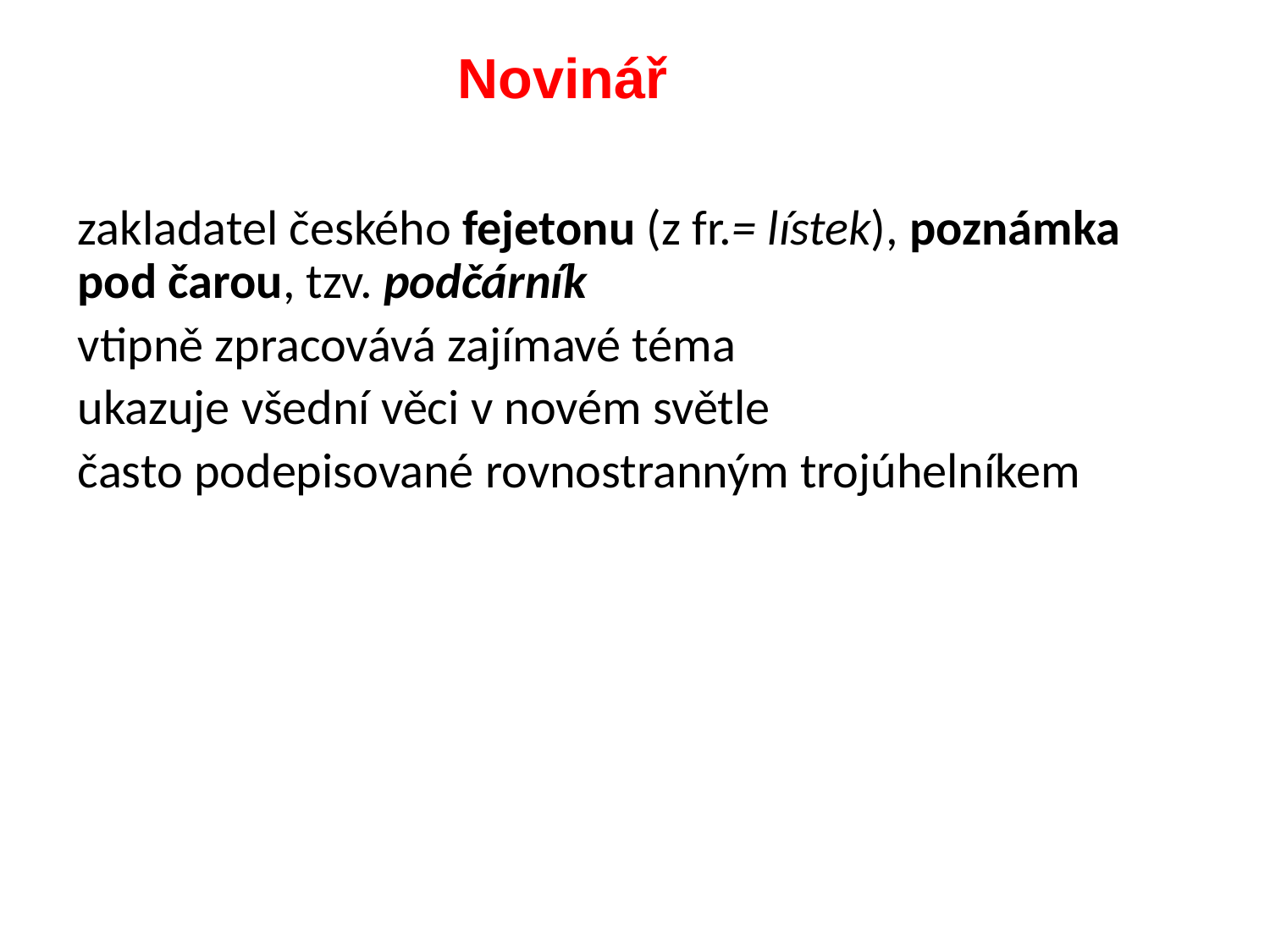

Novinář
zakladatel českého fejetonu (z fr.= lístek), poznámka pod čarou, tzv. podčárník
vtipně zpracovává zajímavé téma
ukazuje všední věci v novém světle
často podepisované rovnostranným trojúhelníkem